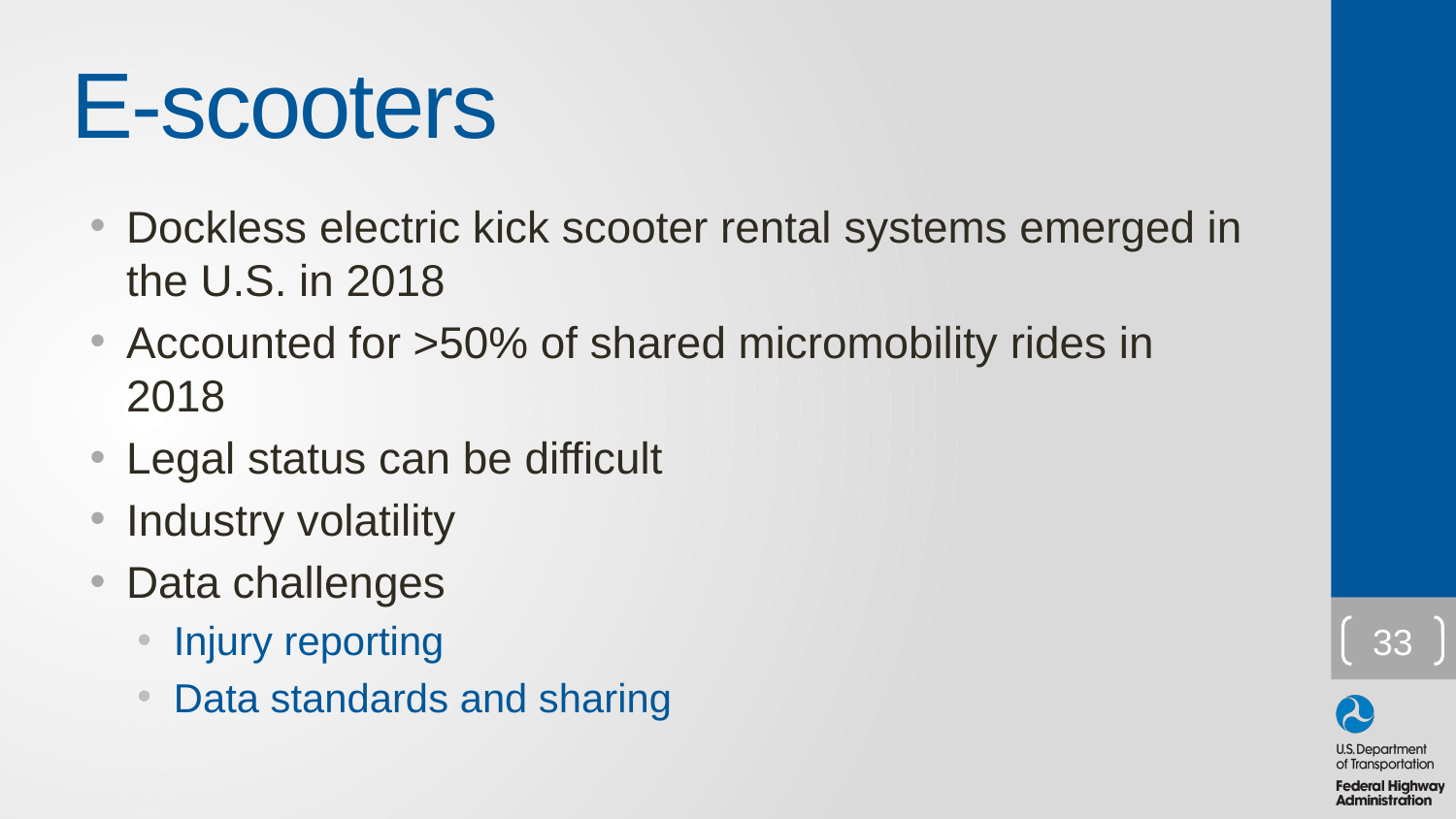

# E-scooters
Dockless electric kick scooter rental systems emerged in the U.S. in 2018
Accounted for >50% of shared micromobility rides in 2018
Legal status can be difficult
Industry volatility
Data challenges
Injury reporting
Data standards and sharing
33